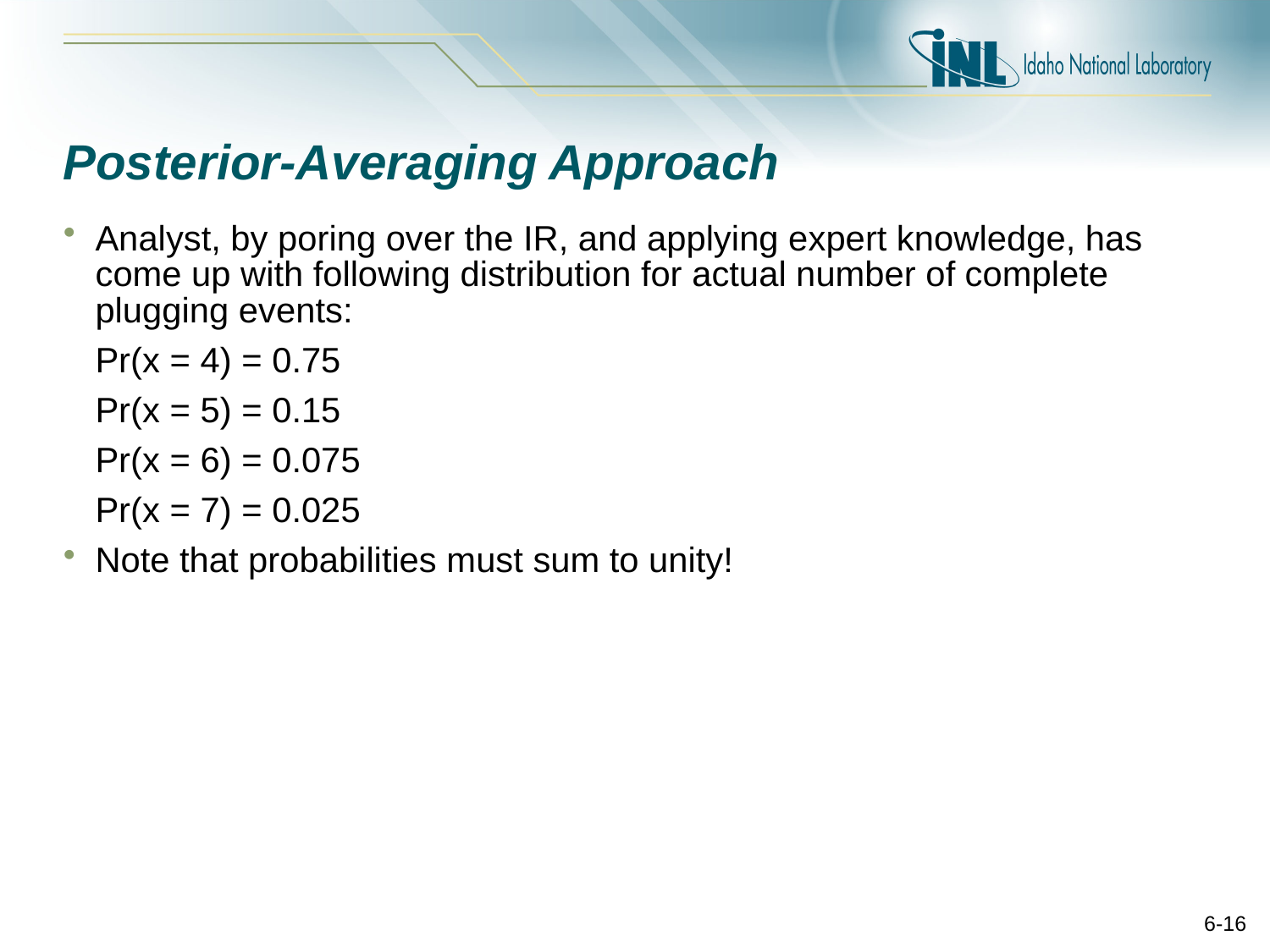

# Posterior-Averaging Approach
Analyst, by poring over the IR, and applying expert knowledge, has come up with following distribution for actual number of complete plugging events:
	Pr(x = 4) = 0.75
	Pr(x = 5) = 0.15
	Pr(x = 6) = 0.075
	Pr(x = 7) = 0.025
Note that probabilities must sum to unity!
6-16